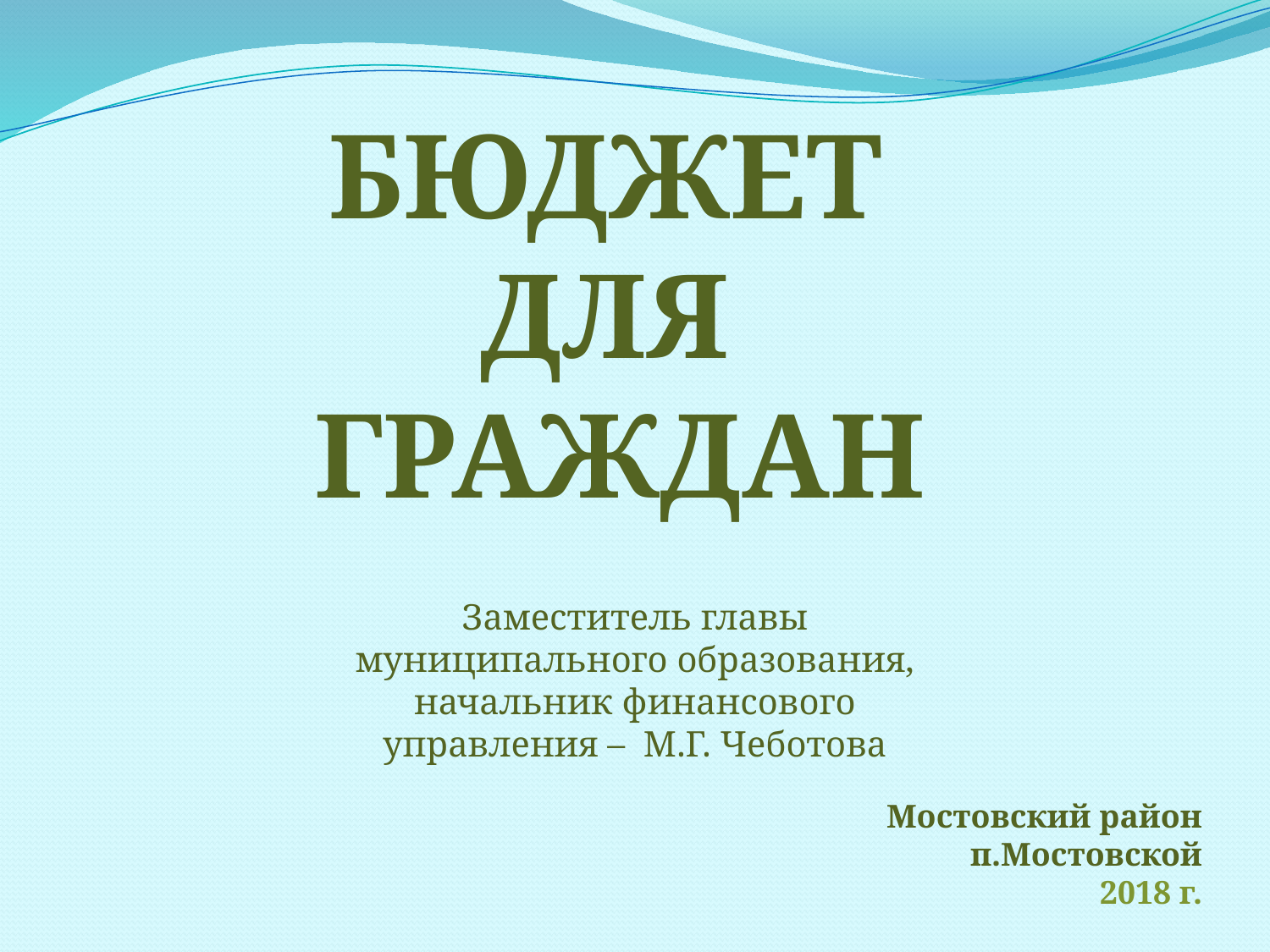

БЮДЖЕТ
ДЛЯ
ГРАЖДАН

Заместитель главы муниципального образования, начальник финансового управления –  М.Г. Чеботова
Мостовский район
 п.Мостовской
2018 г.